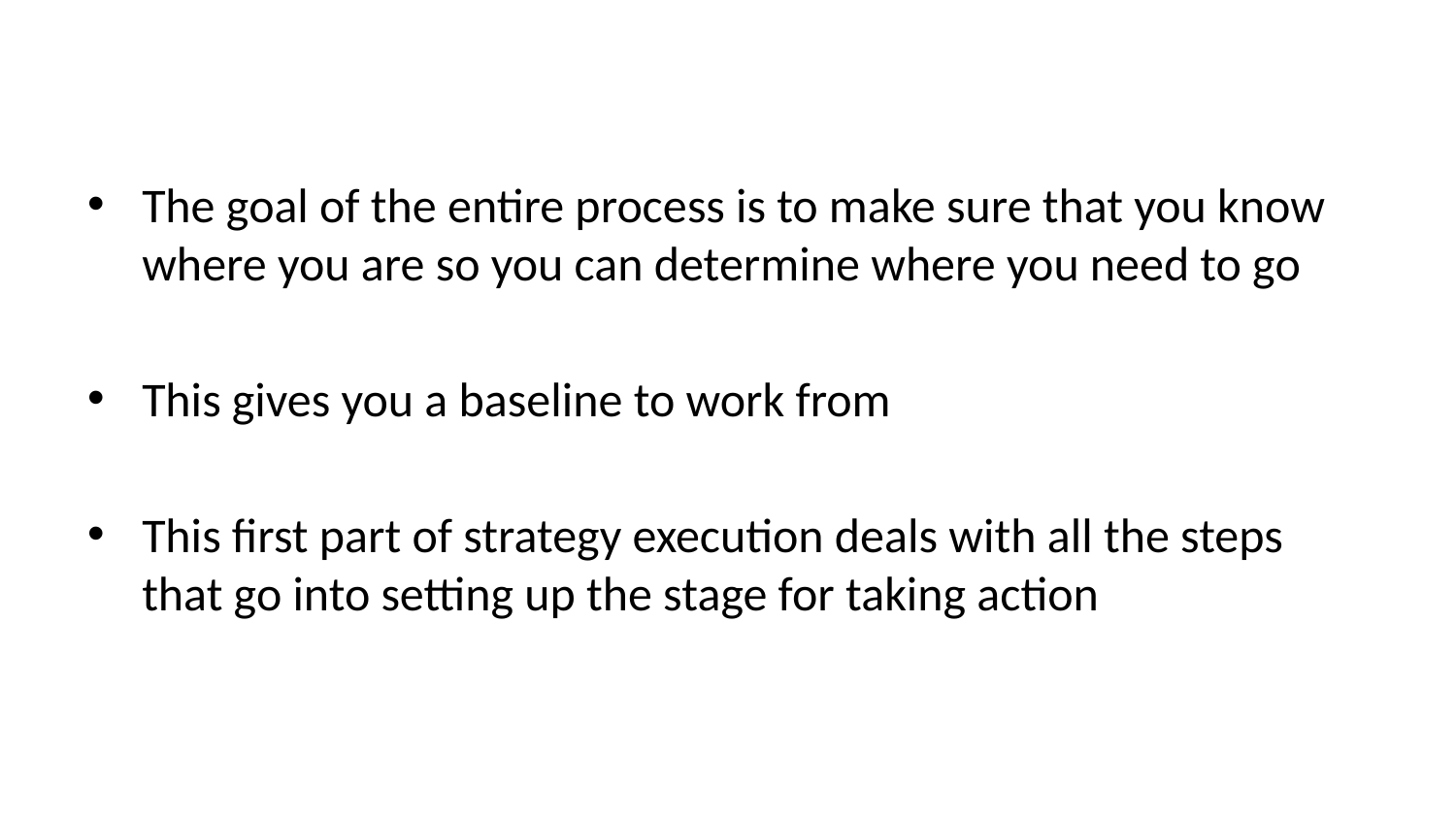

The goal of the entire process is to make sure that you know where you are so you can determine where you need to go

This gives you a baseline to work from

This first part of strategy execution deals with all the steps that go into setting up the stage for taking action